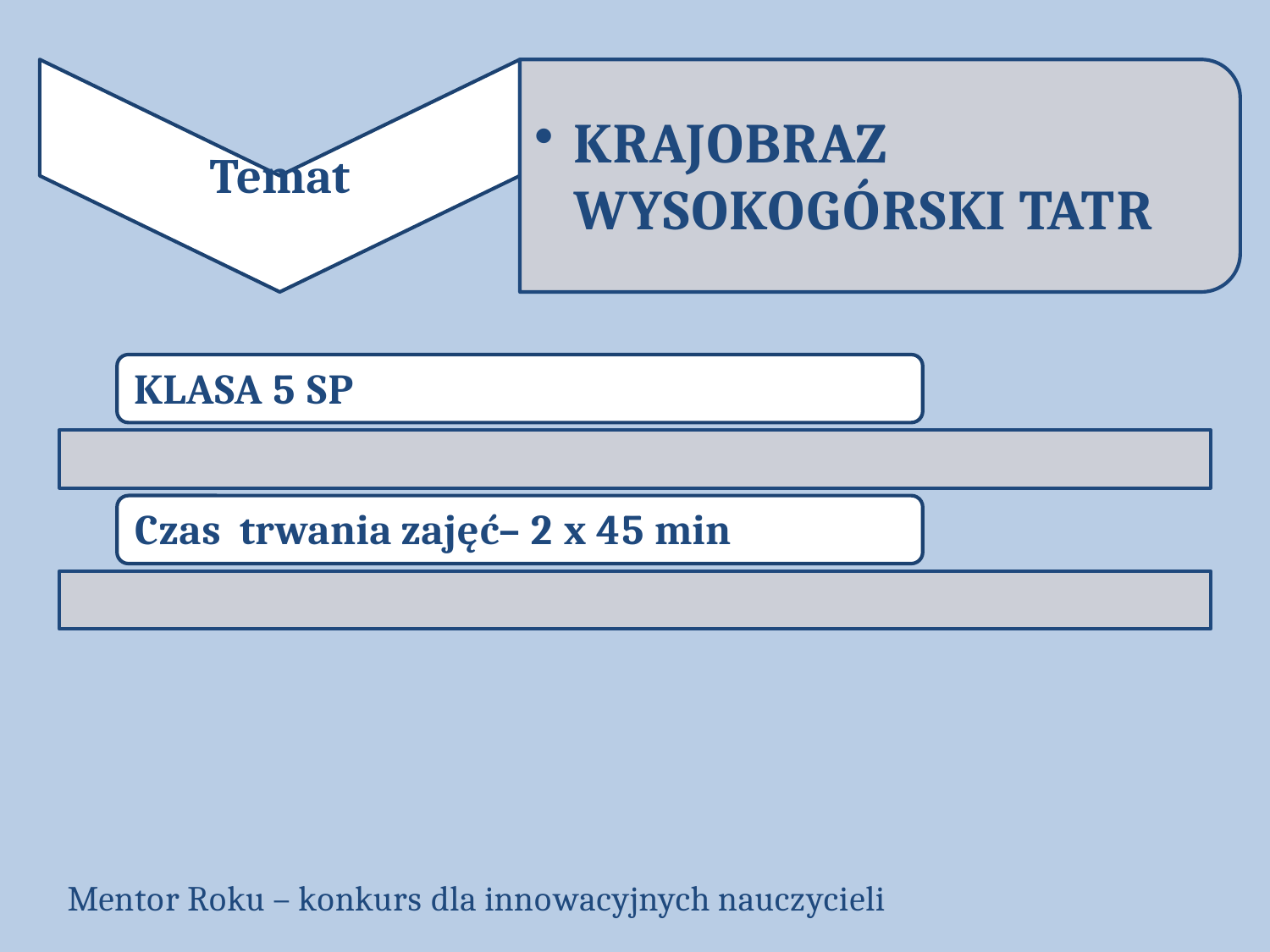

Temat
KRAJOBRAZ WYSOKOGÓRSKI TATR
KLASA 5 SP
Czas  trwania zajęć– 2 x 45 min
 Mentor Roku – konkurs dla innowacyjnych nauczycieli